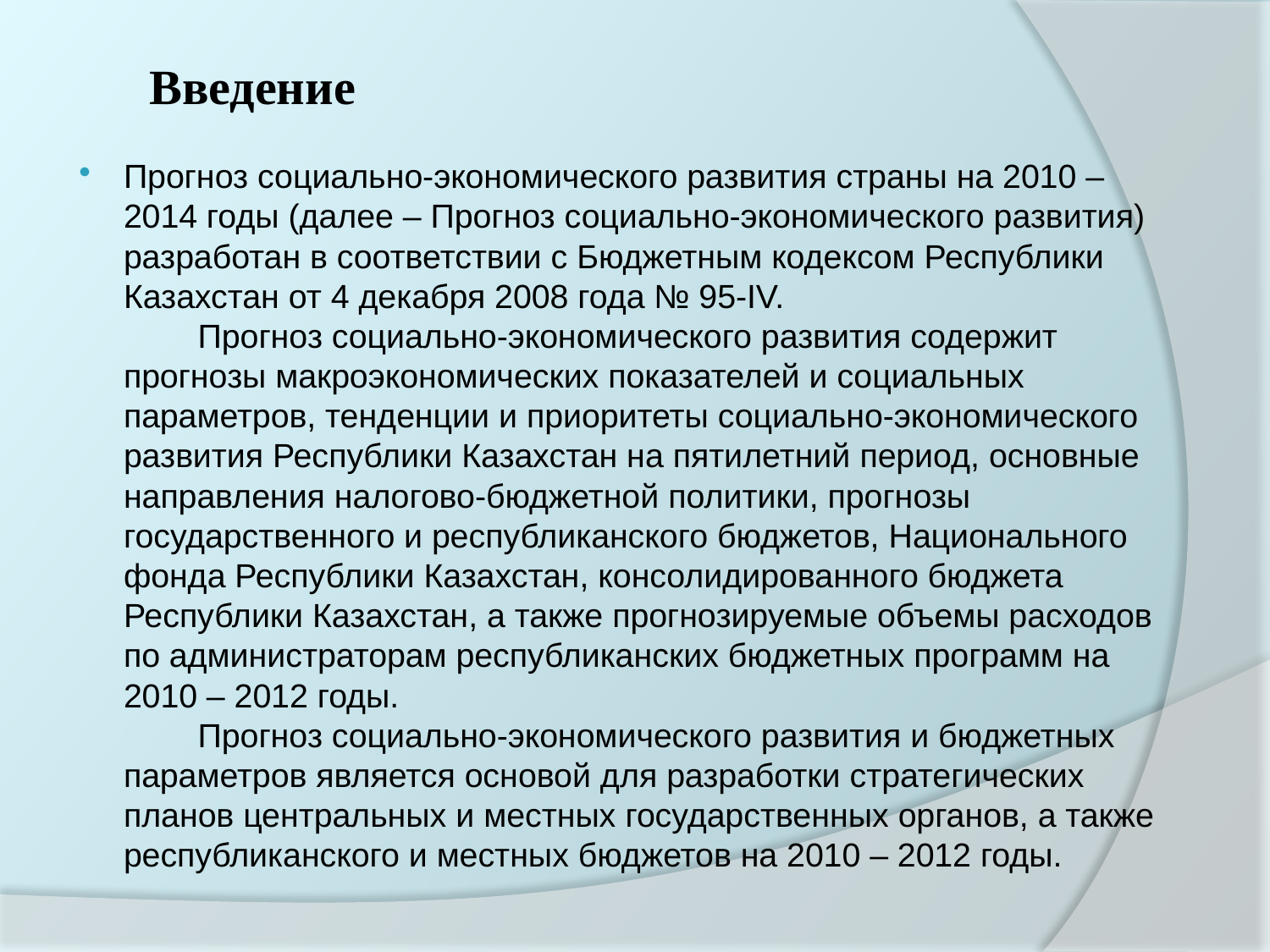

# Введение
Прогноз социально-экономического развития страны на 2010 – 2014 годы (далее – Прогноз социально-экономического развития) разработан в соответствии с Бюджетным кодексом Республики Казахстан от 4 декабря 2008 года № 95-IV.
        Прогноз социально-экономического развития содержит прогнозы макроэкономических показателей и социальных параметров, тенденции и приоритеты социально-экономического развития Республики Казахстан на пятилетний период, основные направления налогово-бюджетной политики, прогнозы государственного и республиканского бюджетов, Национального фонда Республики Казахстан, консолидированного бюджета Республики Казахстан, а также прогнозируемые объемы расходов по администраторам республиканских бюджетных программ на 2010 – 2012 годы.
        Прогноз социально-экономического развития и бюджетных параметров является основой для разработки стратегических планов центральных и местных государственных органов, а также республиканского и местных бюджетов на 2010 – 2012 годы.